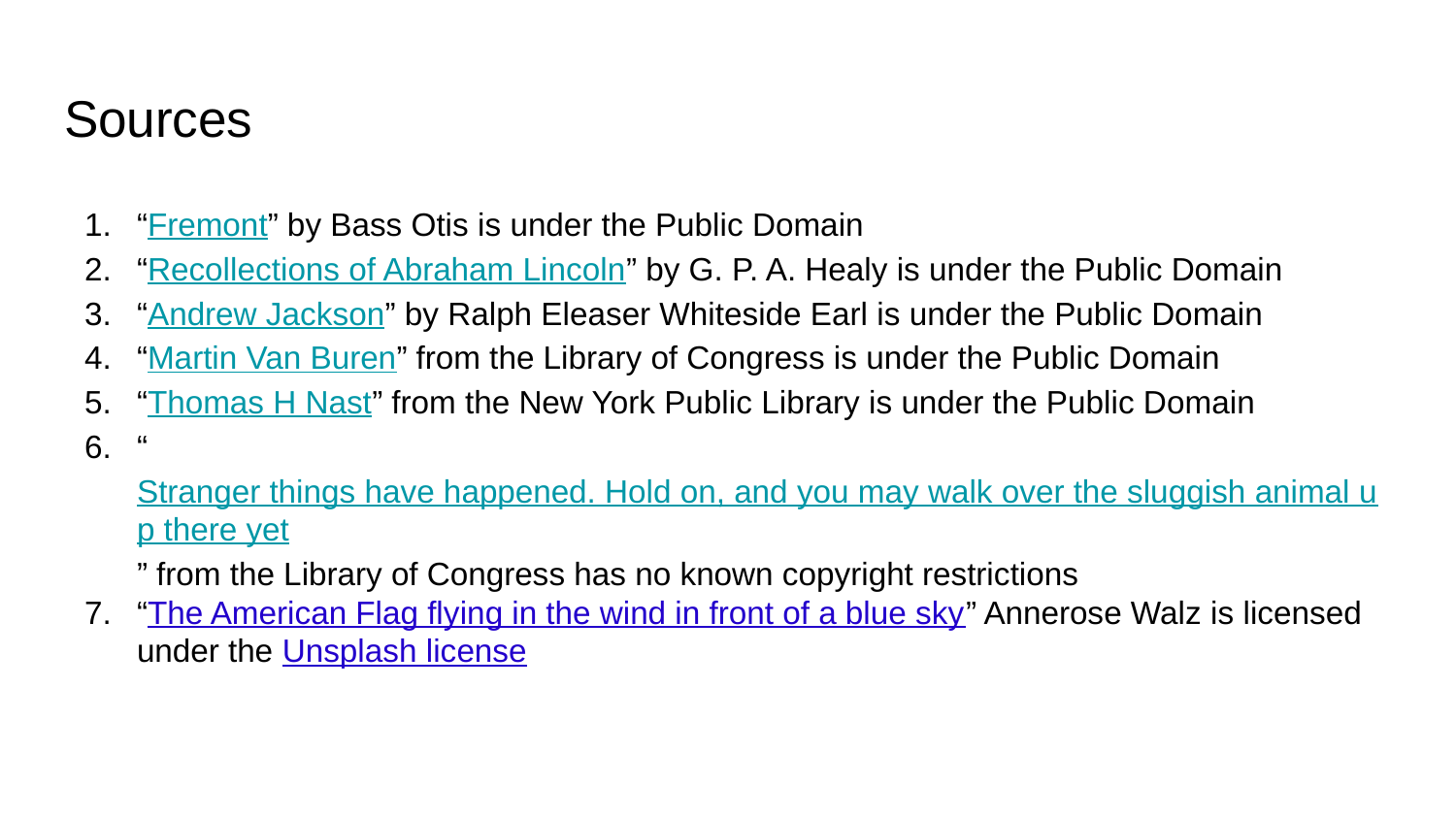

# Sources
“Fremont” by Bass Otis is under the Public Domain
“Recollections of Abraham Lincoln” by G. P. A. Healy is under the Public Domain
“Andrew Jackson” by Ralph Eleaser Whiteside Earl is under the Public Domain
“Martin Van Buren” from the Library of Congress is under the Public Domain
“Thomas H Nast” from the New York Public Library is under the Public Domain
“Stranger things have happened. Hold on, and you may walk over the sluggish animal up there yet” from the Library of Congress has no known copyright restrictions
“The American Flag flying in the wind in front of a blue sky” Annerose Walz is licensed under the Unsplash license